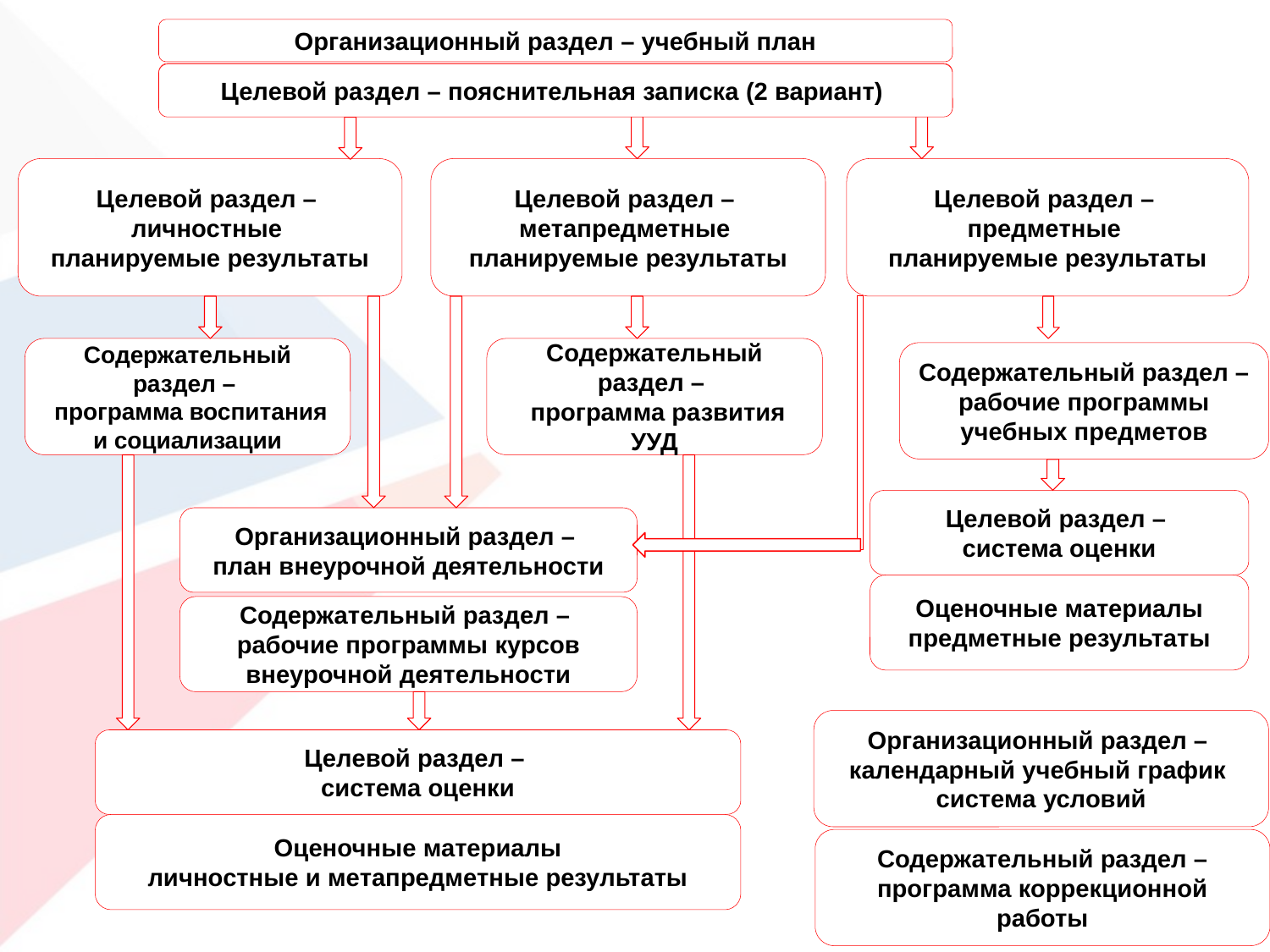

Организационный раздел – учебный план
Целевой раздел – пояснительная записка (1 вариант)
Целевой раздел – пояснительная записка (2 вариант)

Целевой раздел –
личностные
планируемые результаты
Целевой раздел –
метапредметные
планируемые результаты
Целевой раздел –
предметные
планируемые результаты

Содержательный раздел –
 программа воспитания и социализации
Содержательный раздел –
 программа развития УУД
Содержательный раздел –
рабочие программы учебных предметов

Целевой раздел –
система оценки
Организационный раздел –
план внеурочной деятельности
Оценочные материалы
предметные результаты
Содержательный раздел –
рабочие программы курсов внеурочной деятельности

Организационный раздел –
календарный учебный график
система условий
Целевой раздел –
система оценки
Оценочные материалы
личностные и метапредметные результаты
Содержательный раздел – программа коррекционной работы